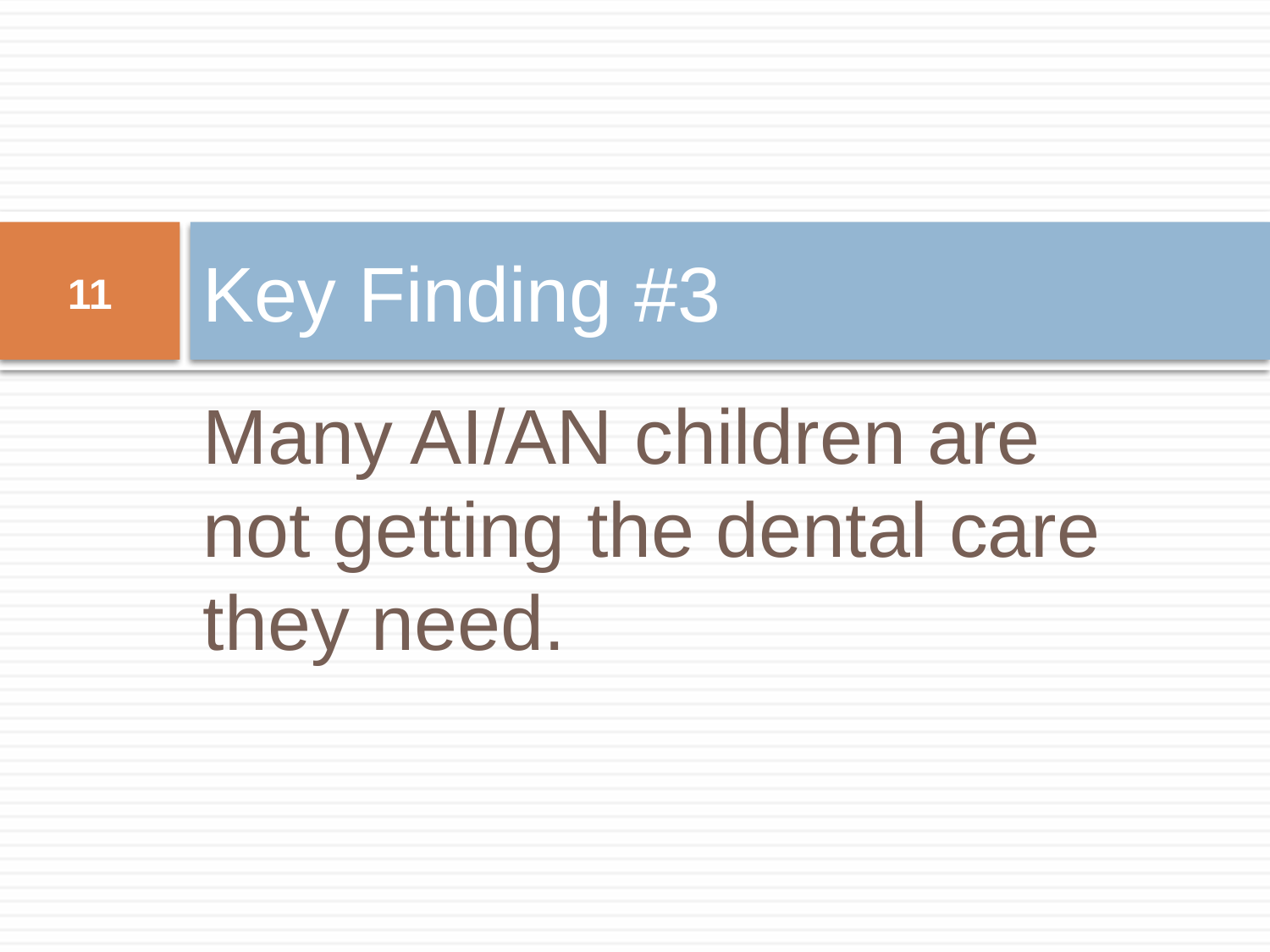

# Key Finding #3
11
Many AI/AN children are not getting the dental care they need.